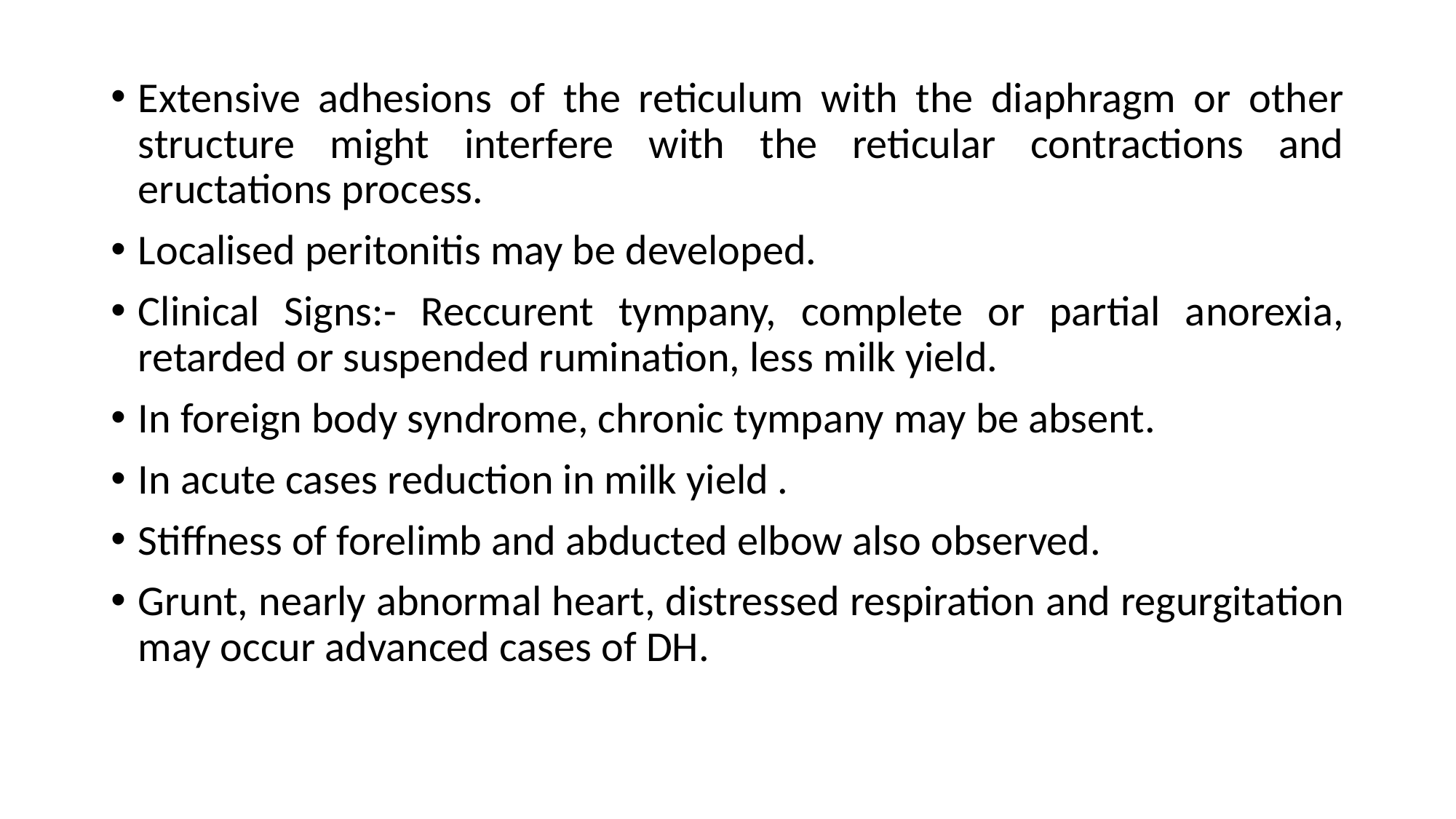

Extensive adhesions of the reticulum with the diaphragm or other structure might interfere with the reticular contractions and eructations process.
Localised peritonitis may be developed.
Clinical Signs:- Reccurent tympany, complete or partial anorexia, retarded or suspended rumination, less milk yield.
In foreign body syndrome, chronic tympany may be absent.
In acute cases reduction in milk yield .
Stiffness of forelimb and abducted elbow also observed.
Grunt, nearly abnormal heart, distressed respiration and regurgitation may occur advanced cases of DH.